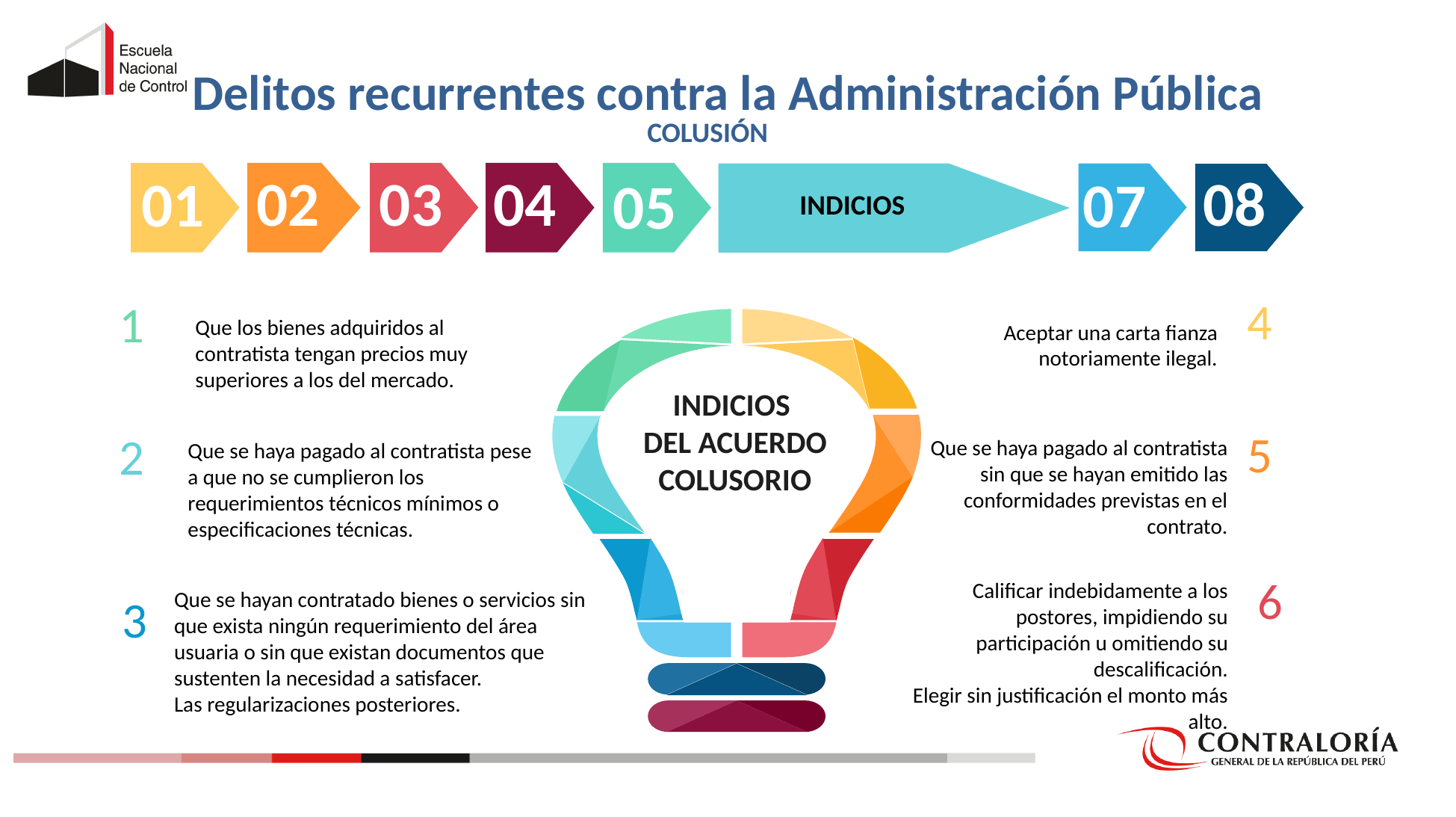

Delitos recurrentes contra la Administración Pública
COLUSIÓN

03
02
04
08

01
07
05
INDICIOS
4
1
Que los bienes adquiridos al contratista tengan precios muy superiores a los del mercado.

Aceptar una carta fianza notoriamente ilegal.

INDICIOS
DEL ACUERDO COLUSORIO

5
2
Que se haya pagado al contratista sin que se hayan emitido las conformidades previstas en el contrato.
Que se haya pagado al contratista pese a que no se cumplieron los requerimientos técnicos mínimos o especificaciones técnicas.

6
Calificar indebidamente a los postores, impidiendo su participación u omitiendo su descalificación.
Elegir sin justificación el monto más alto.
Que se hayan contratado bienes o servicios sin que exista ningún requerimiento del área usuaria o sin que existan documentos que sustenten la necesidad a satisfacer.
Las regularizaciones posteriores.
3